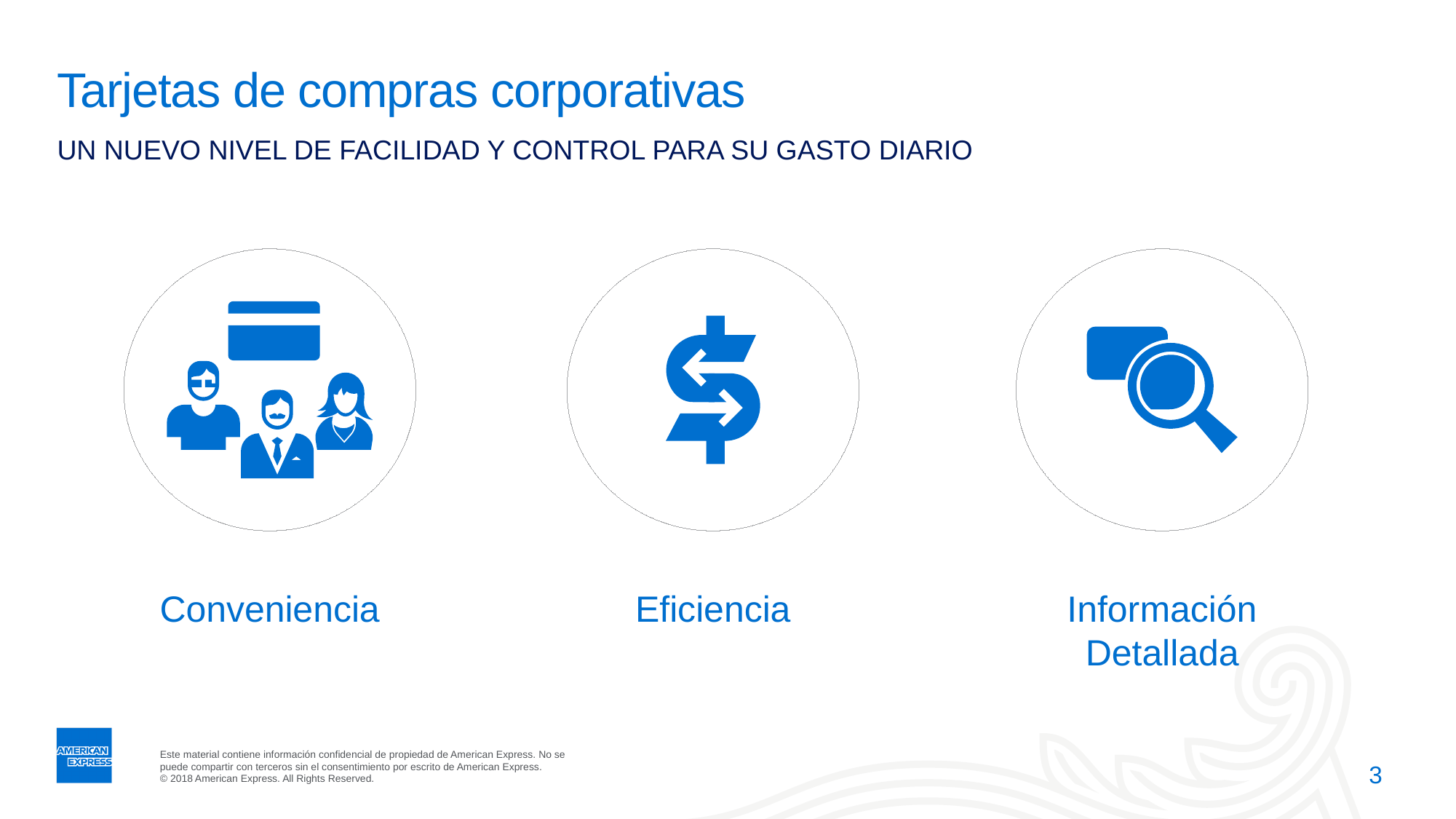

# Tarjetas de compras corporativas
Un nuevo nivel de facilidad y control para su gasto diario

Conveniencia
Eficiencia
Información Detallada
3